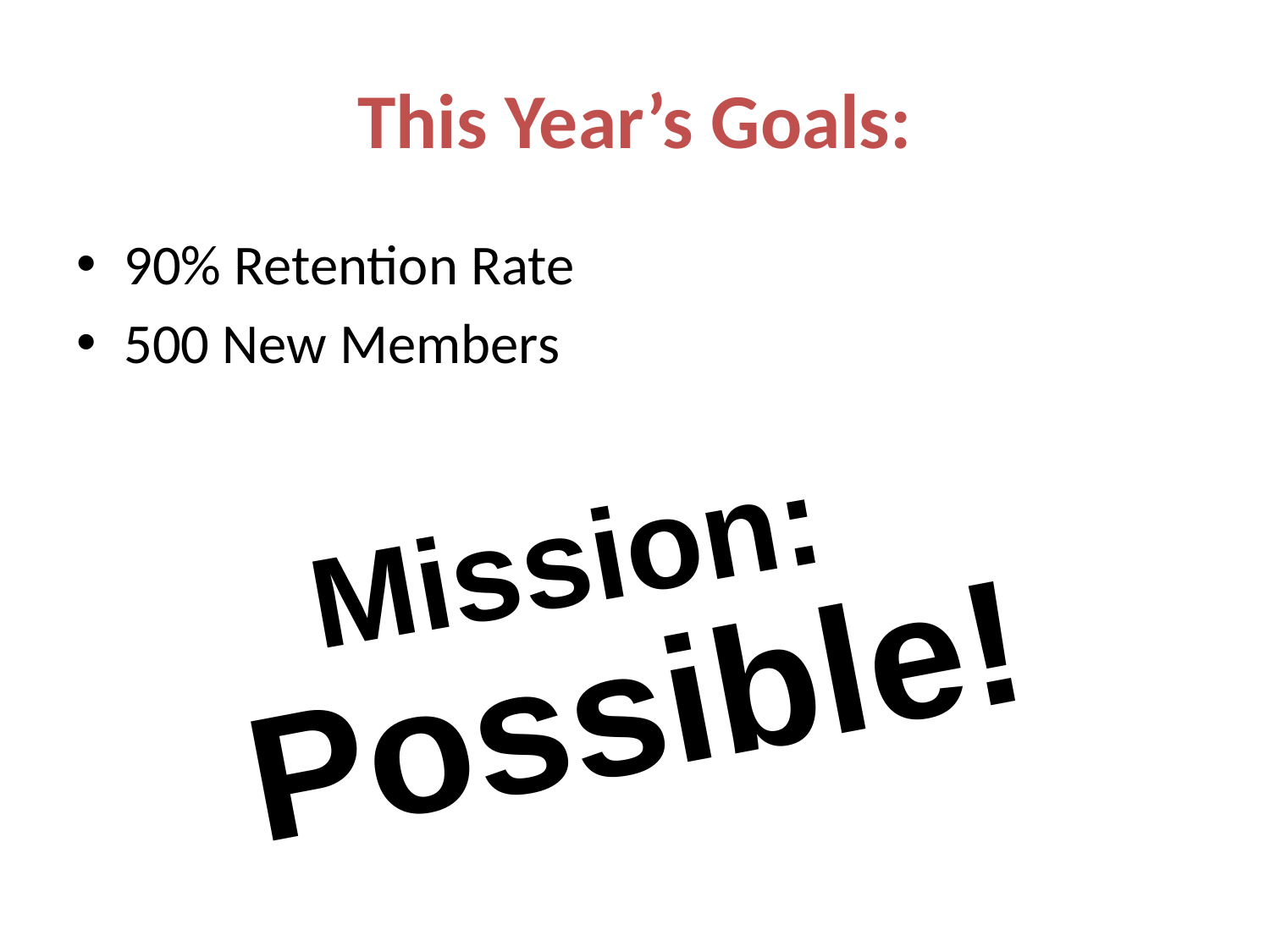

# This Year’s Goals:
90% Retention Rate
500 New Members

Mission:
Possible!